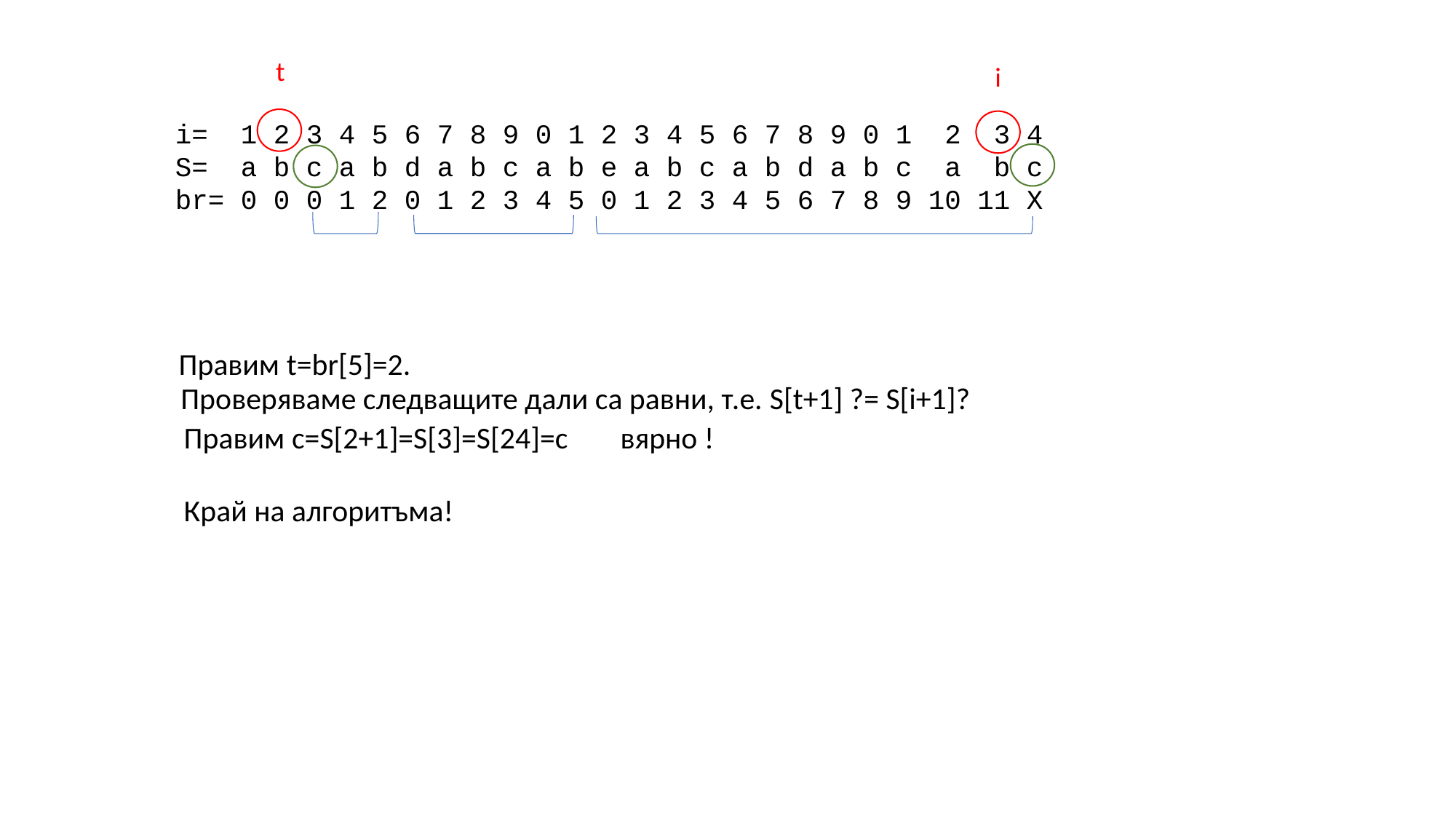

t
i

i=  1 2 3 4 5 6 7 8 9 0 1 2 3 4 5 6 7 8 9 0 1  2  3 4
S=  a b c a b d a b c a b e a b c a b d a b c  a  b c
br= 0 0 0 1 2 0 1 2 3 4 5 0 1 2 3 4 5 6 7 8 9 10 11 X

Правим t=br[5]=2.
Проверяваме следващите дали са равни, т.е. S[t+1] ?= S[i+1]?
Правим c=S[2+1]=S[3]=S[24]=c	вярно !

Край на алгоритъма!